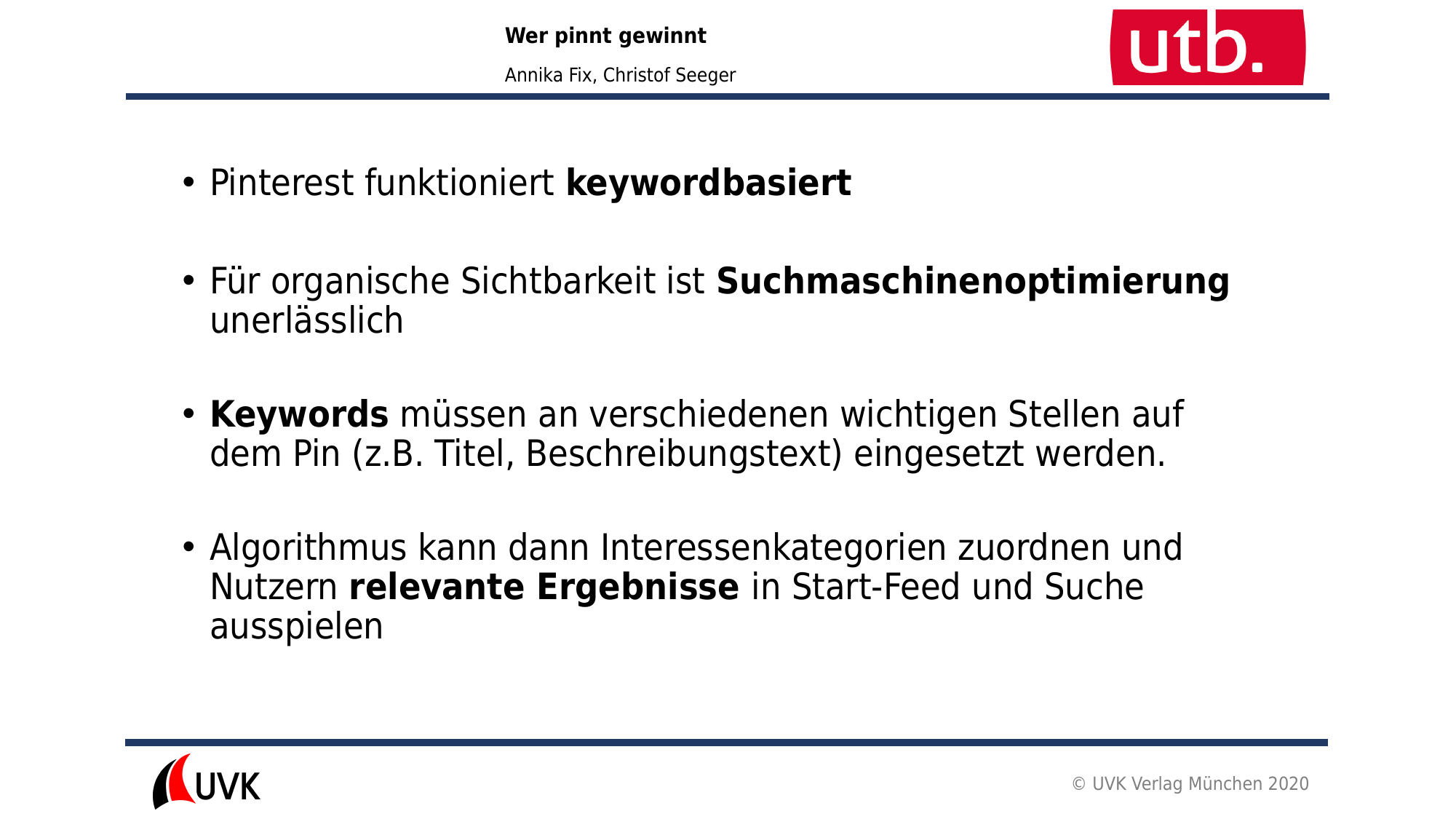

Pinterest funktioniert keywordbasiert
Für organische Sichtbarkeit ist Suchmaschinenoptimierung unerlässlich
Keywords müssen an verschiedenen wichtigen Stellen auf dem Pin (z.B. Titel, Beschreibungstext) eingesetzt werden.
Algorithmus kann dann Interessenkategorien zuordnen und Nutzern relevante Ergebnisse in Start-Feed und Suche ausspielen